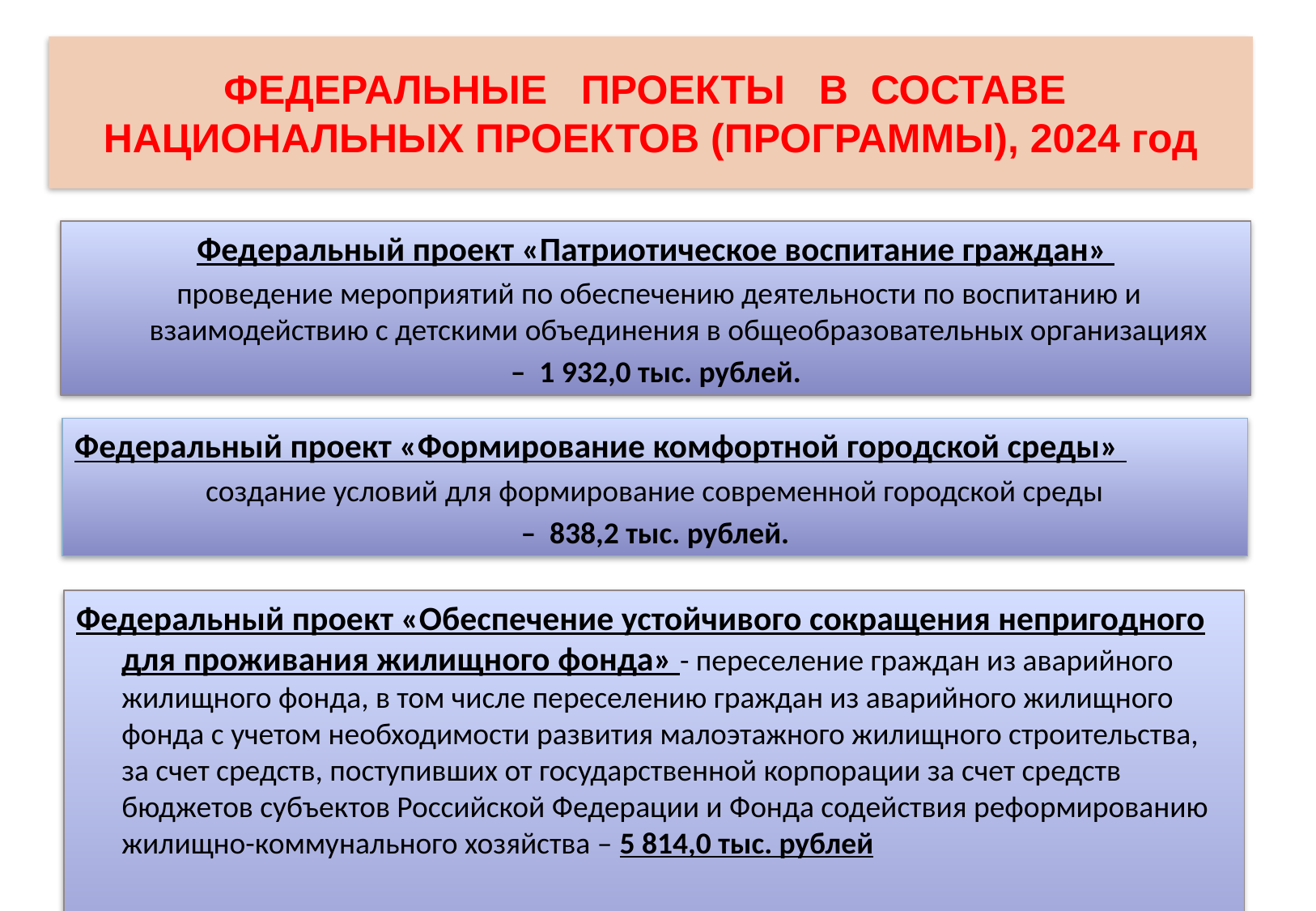

# ФЕДЕРАЛЬНЫЕ   ПРОЕКТЫ   В  СОСТАВЕ  НАЦИОНАЛЬНЫХ ПРОЕКТОВ (ПРОГРАММЫ), 2024 год
Федеральный проект «Патриотическое воспитание граждан»
 проведение мероприятий по обеспечению деятельности по воспитанию и взаимодействию с детскими объединения в общеобразовательных организациях
–  1 932,0 тыс. рублей.
Федеральный проект «Формирование комфортной городской среды»
 создание условий для формирование современной городской среды
–  838,2 тыс. рублей.
Федеральный проект «Обеспечение устойчивого сокращения непригодного для проживания жилищного фонда» - переселение граждан из аварийного жилищного фонда, в том числе переселению граждан из аварийного жилищного фонда с учетом необходимости развития малоэтажного жилищного строительства, за счет средств, поступивших от государственной корпорации за счет средств бюджетов субъектов Российской Федерации и Фонда содействия реформированию жилищно-коммунального хозяйства – 5 814,0 тыс. рублей